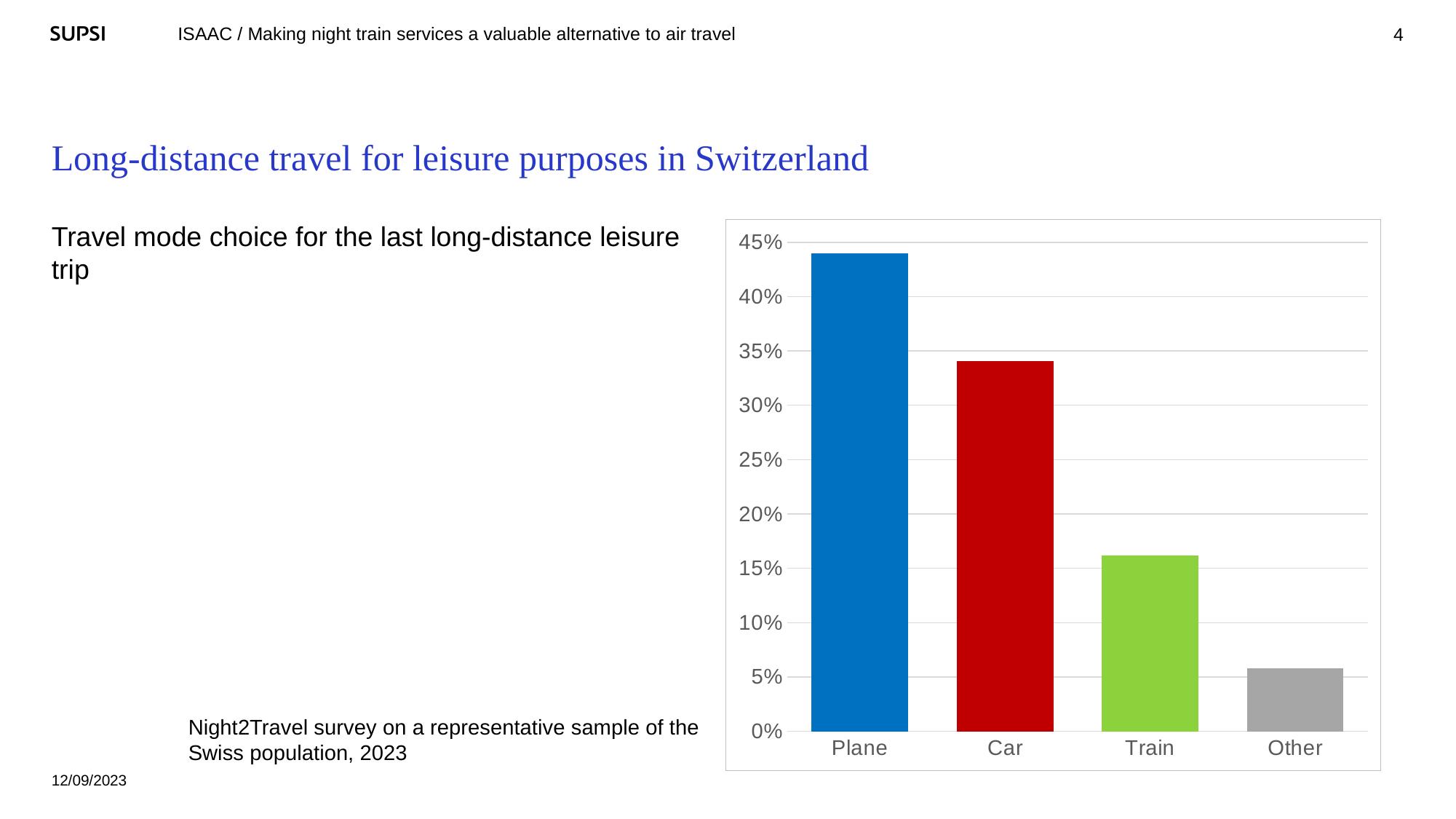

4
# Long-distance travel for leisure purposes in Switzerland

### Chart

| Category |  |
|---|---|
| Plane | 0.4396 |
| Car | 0.3408 |
| Train | 0.1617 |
| Other | 0.0579 |
Travel mode choice for the last long-distance leisure trip

Night2Travel survey on a representative sample of the Swiss population, 2023
12/09/2023